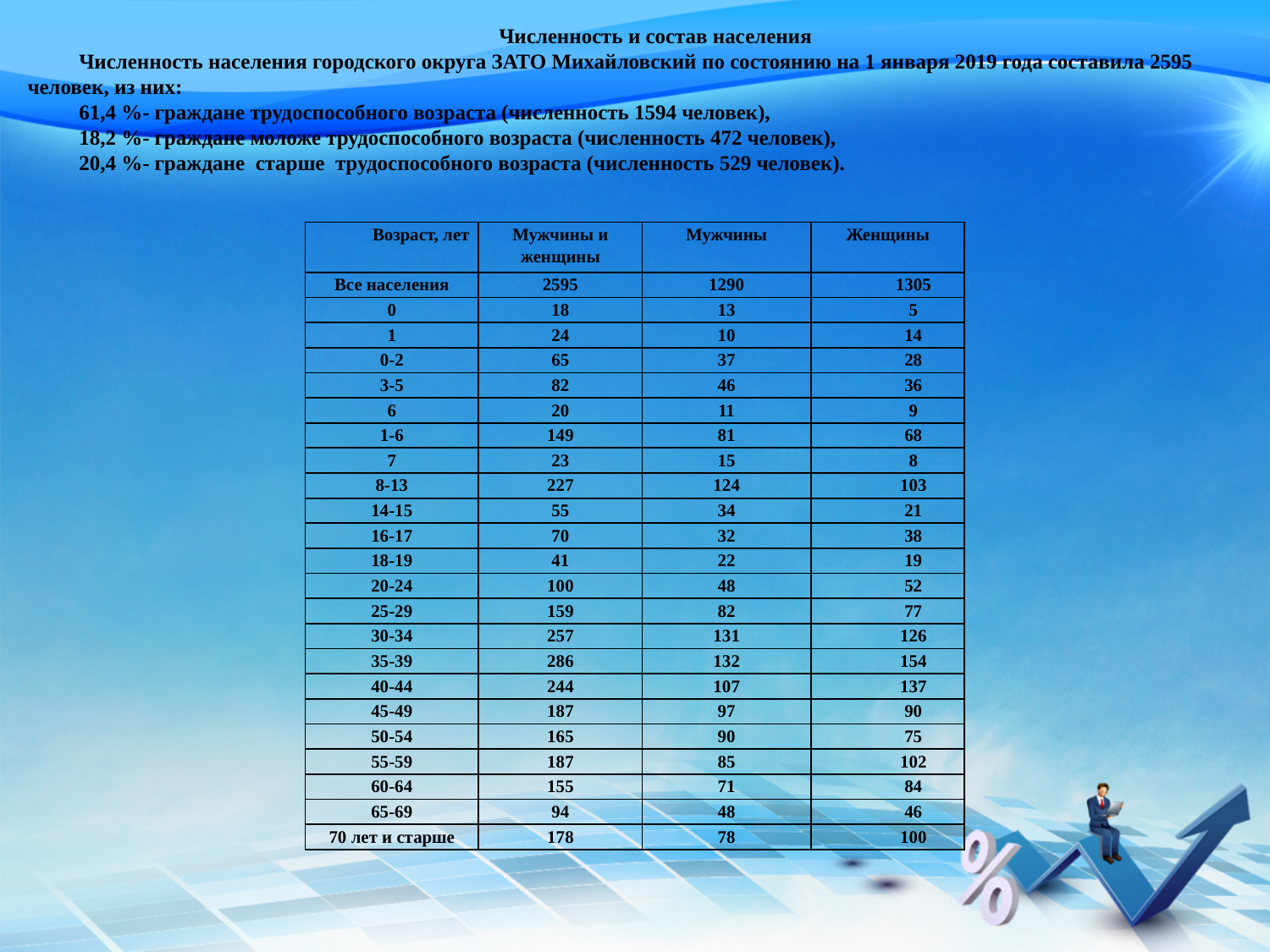

# Численность и состав населения
Численность населения городского округа ЗАТО Михайловский по состоянию на 1 января 2019 года составила 2595 человек, из них:
61,4 %- граждане трудоспособного возраста (численность 1594 человек),
18,2 %- граждане моложе трудоспособного возраста (численность 472 человек),
20,4 %- граждане  старше  трудоспособного возраста (численность 529 человек).

| Возраст, лет | Мужчины и женщины | Мужчины | Женщины |
| --- | --- | --- | --- |
| Все населения | 2595 | 1290 | 1305 |
| 0 | 18 | 13 | 5 |
| 1 | 24 | 10 | 14 |
| 0-2 | 65 | 37 | 28 |
| 3-5 | 82 | 46 | 36 |
| 6 | 20 | 11 | 9 |
| 1-6 | 149 | 81 | 68 |
| 7 | 23 | 15 | 8 |
| 8-13 | 227 | 124 | 103 |
| 14-15 | 55 | 34 | 21 |
| 16-17 | 70 | 32 | 38 |
| 18-19 | 41 | 22 | 19 |
| 20-24 | 100 | 48 | 52 |
| 25-29 | 159 | 82 | 77 |
| 30-34 | 257 | 131 | 126 |
| 35-39 | 286 | 132 | 154 |
| 40-44 | 244 | 107 | 137 |
| 45-49 | 187 | 97 | 90 |
| 50-54 | 165 | 90 | 75 |
| 55-59 | 187 | 85 | 102 |
| 60-64 | 155 | 71 | 84 |
| 65-69 | 94 | 48 | 46 |
| 70 лет и старше | 178 | 78 | 100 |